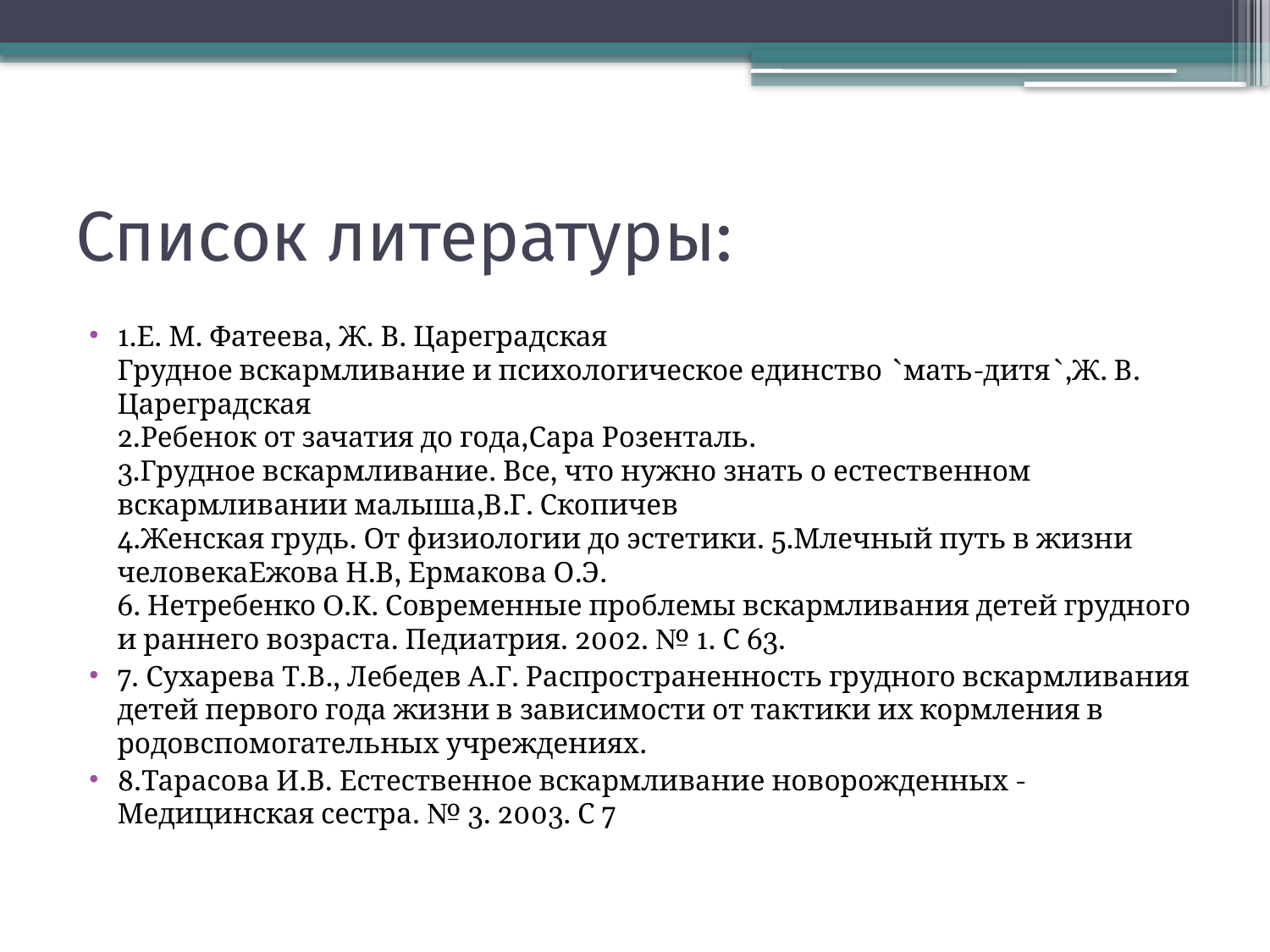

# Список литературы:
1.Е. М. Фатеева, Ж. В. Цареградская
Грудное вскармливание и психологическое единство `мать-дитя`,Ж. В. Цареградская
2.Ребенок от зачатия до года,Сара Розенталь.
3.Грудное вскармливание. Все, что нужно знать о естественном вскармливании малыша,В.Г. Скопичев
4.Женская грудь. От физиологии до эстетики. 5.Млечный путь в жизни человекаЕжова Н.В, Ермакова О.Э.
6. Нетребенко O.K. Современные проблемы вскармливания детей грудного и раннего возраста. Педиатрия. 2002. № 1. С 63.
7. Сухарева Т.В., Лебедев А.Г. Распространенность грудного вскармливания детей первого года жизни в зависимости от тактики их кормления в родовспомогательных учреждениях.
8.Тарасова И.В. Естественное вскармливание новорожденных -Медицинская сестра. № 3. 2003. С 7